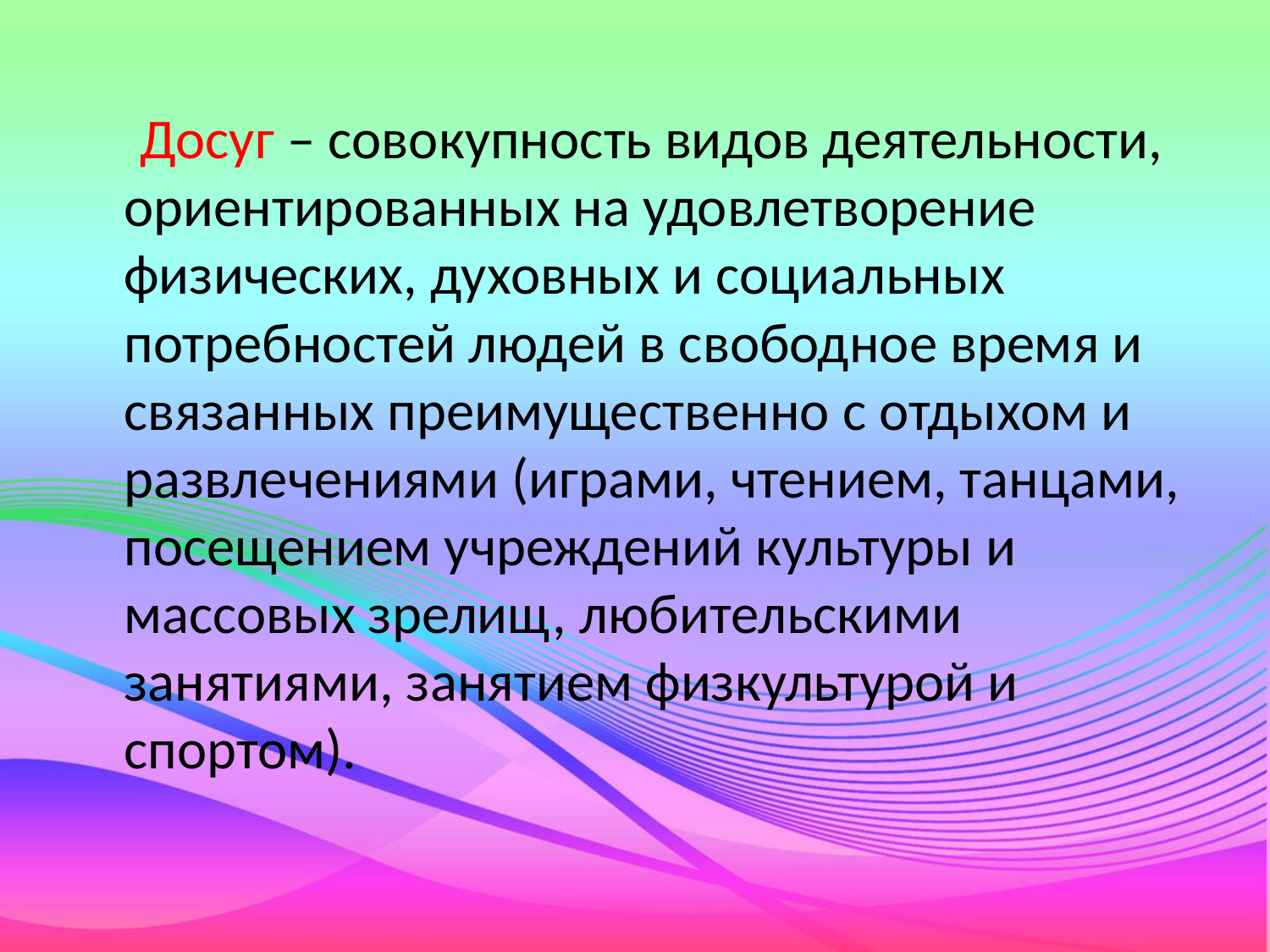

Досуг – совокупность видов деятельности, ориентированных на удовлетворение физических, духовных и социальных потребностей людей в свободное время и связанных преимущественно с отдыхом и развлечениями (играми, чтением, танцами, посещением учреждений культуры и массовых зрелищ, любительскими занятиями, занятием физкультурой и спортом).